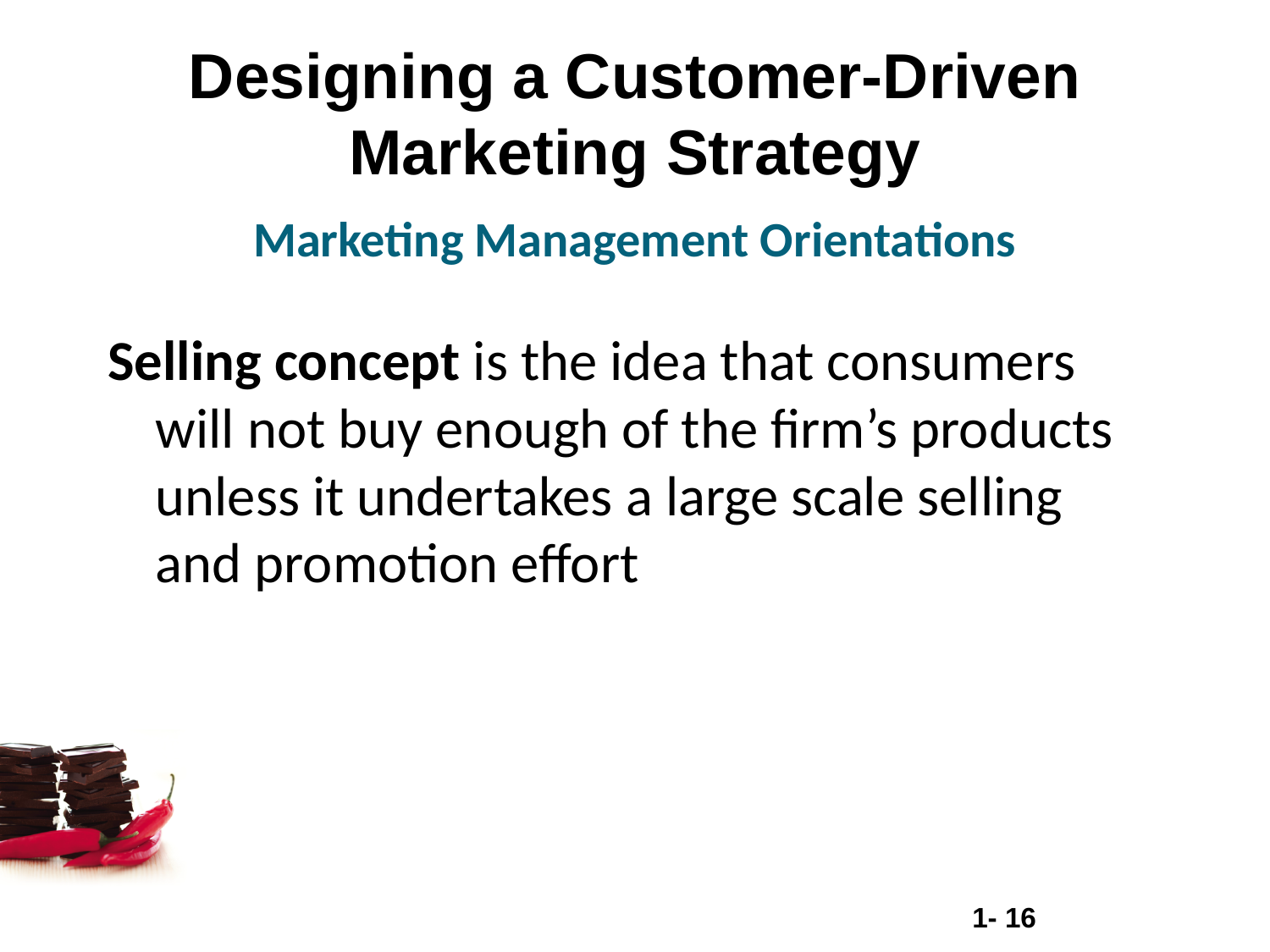

# Designing a Customer-Driven Marketing Strategy
Marketing Management Orientations

Selling concept is the idea that consumers will not buy enough of the firm’s products unless it undertakes a large scale selling and promotion effort